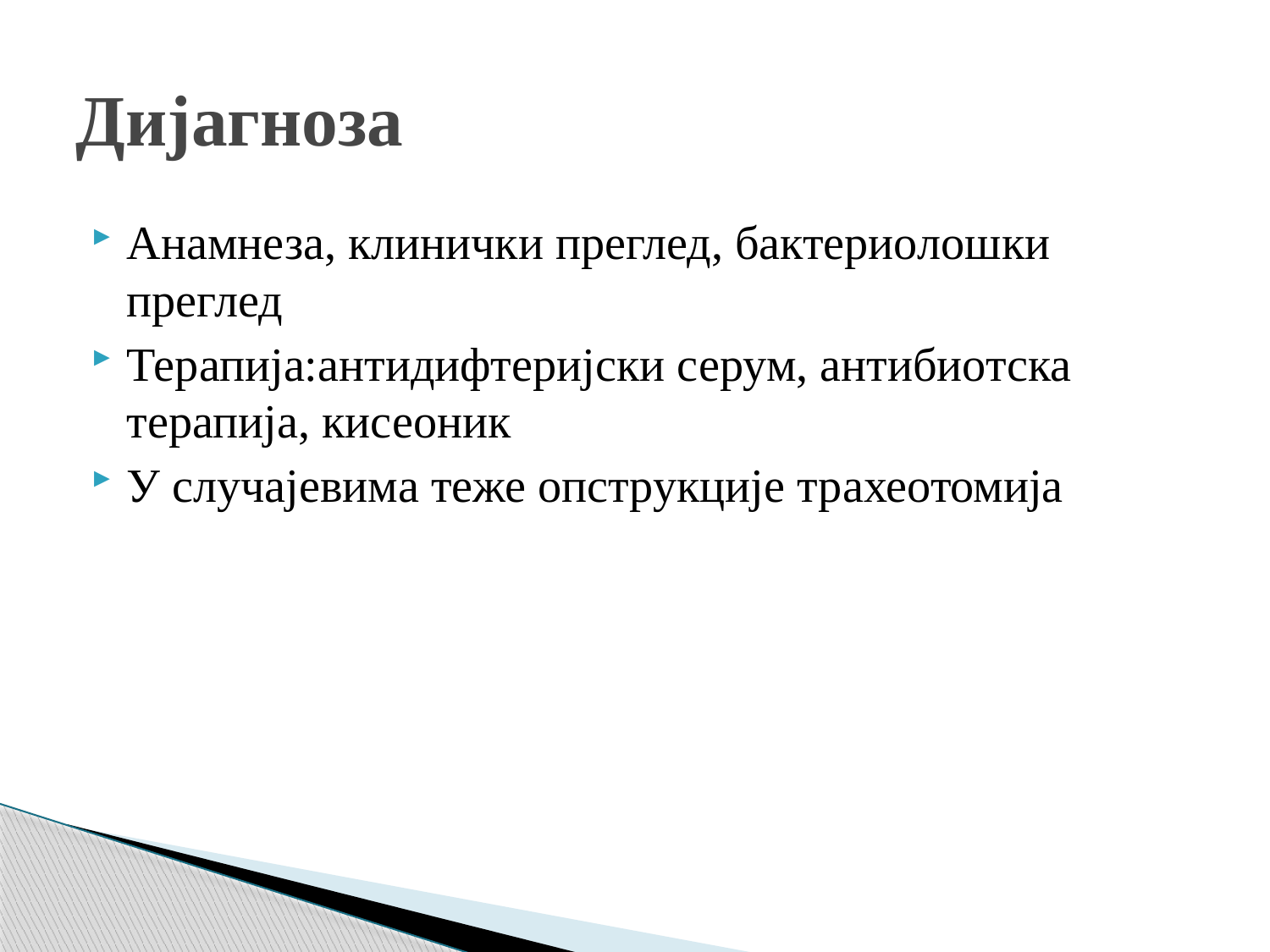

# Дијагноза
Анамнеза, клинички преглед, бактериолошки преглед
Терапија:антидифтеријски серум, антибиотска терапија, кисеоник
У случајевима теже опструкције трахеотомија